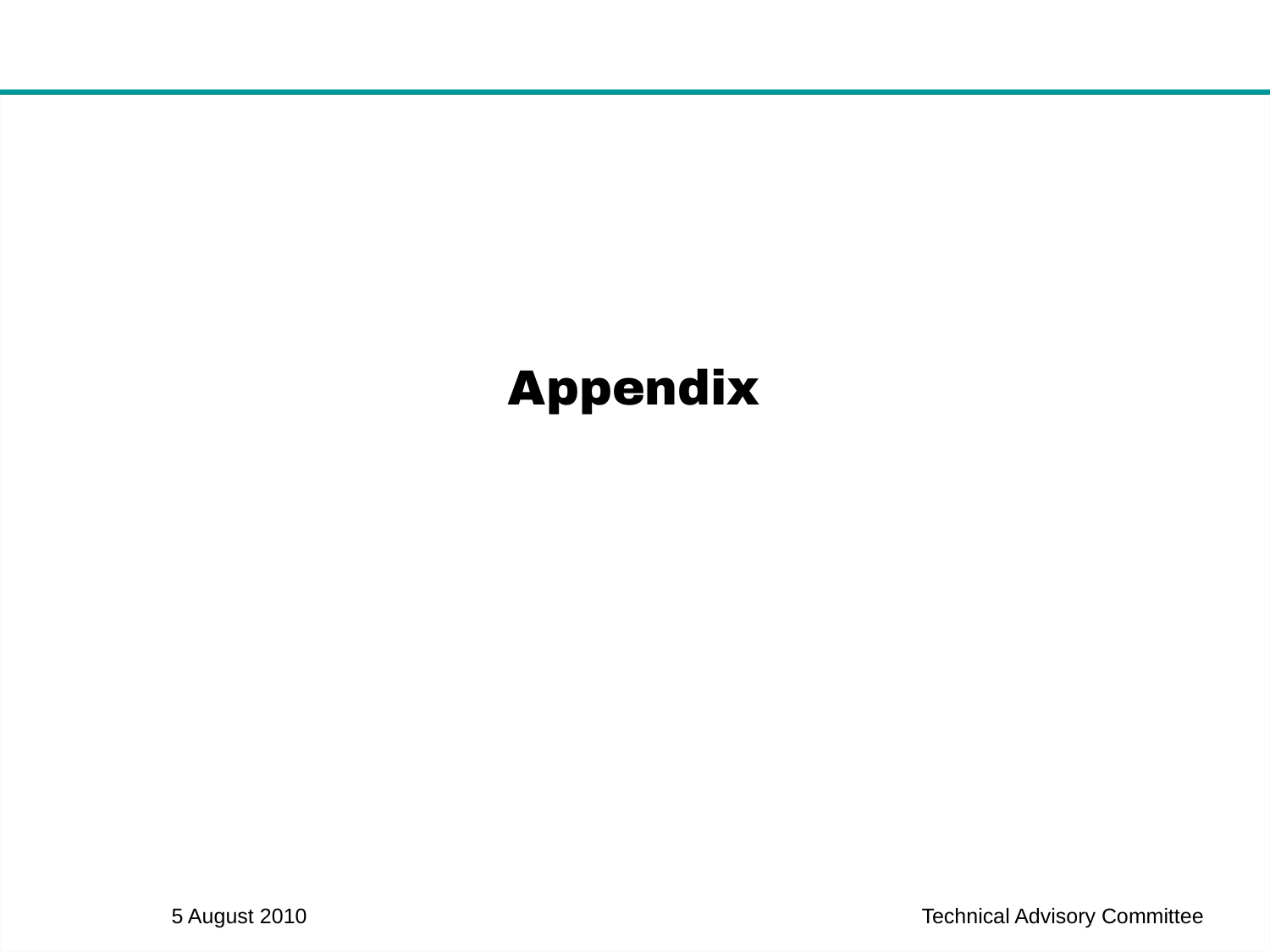

Appendix
5 August 2010
Technical Advisory Committee